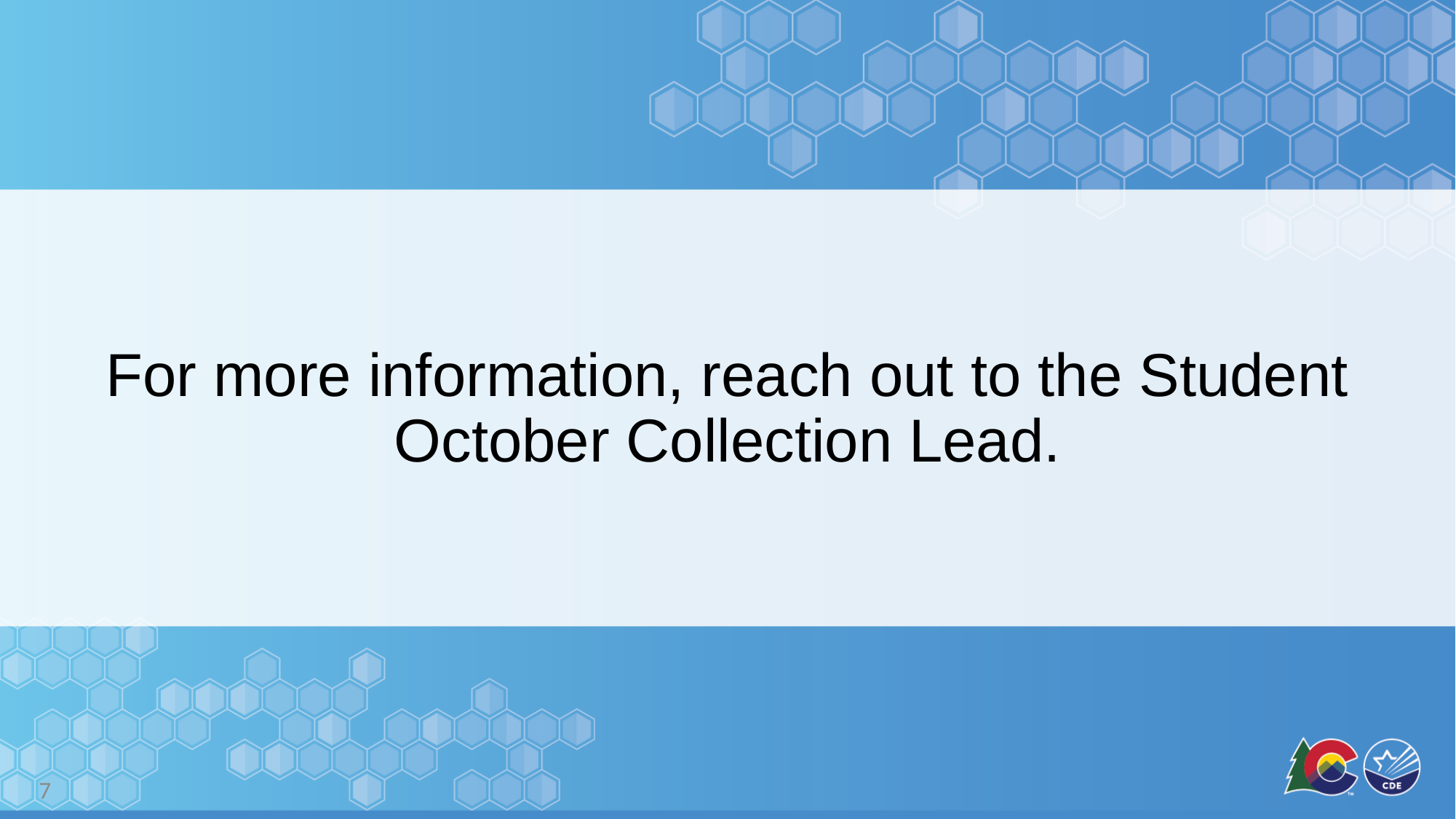

# For more information, reach out to the Student October Collection Lead.
7